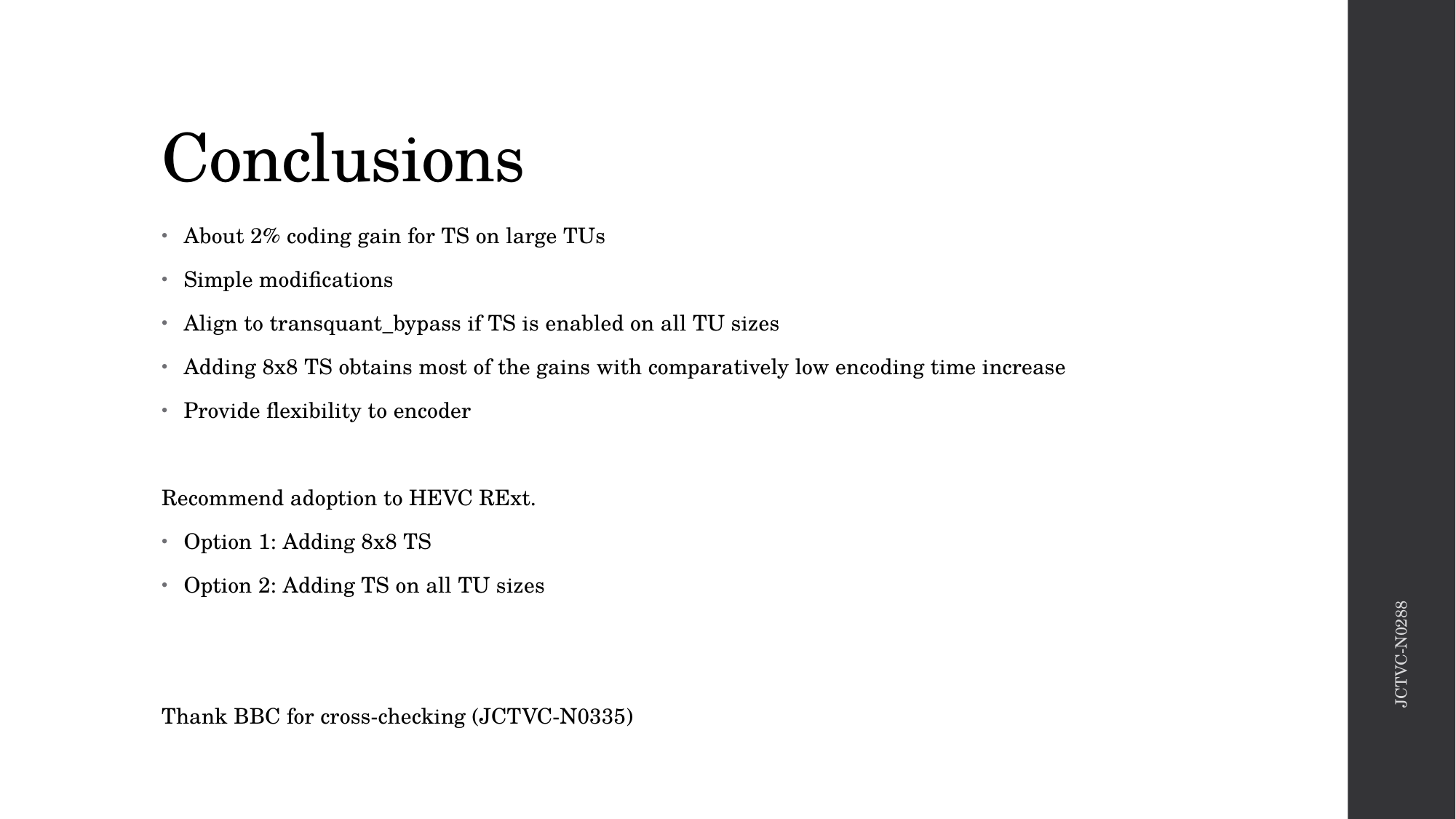

# Conclusions
About 2% coding gain for TS on large TUs
Simple modifications
Align to transquant_bypass if TS is enabled on all TU sizes
Adding 8x8 TS obtains most of the gains with comparatively low encoding time increase
Provide flexibility to encoder

Recommend adoption to HEVC RExt.
Option 1: Adding 8x8 TS
Option 2: Adding TS on all TU sizes

Thank BBC for cross-checking (JCTVC-N0335)

JCTVC-N0288